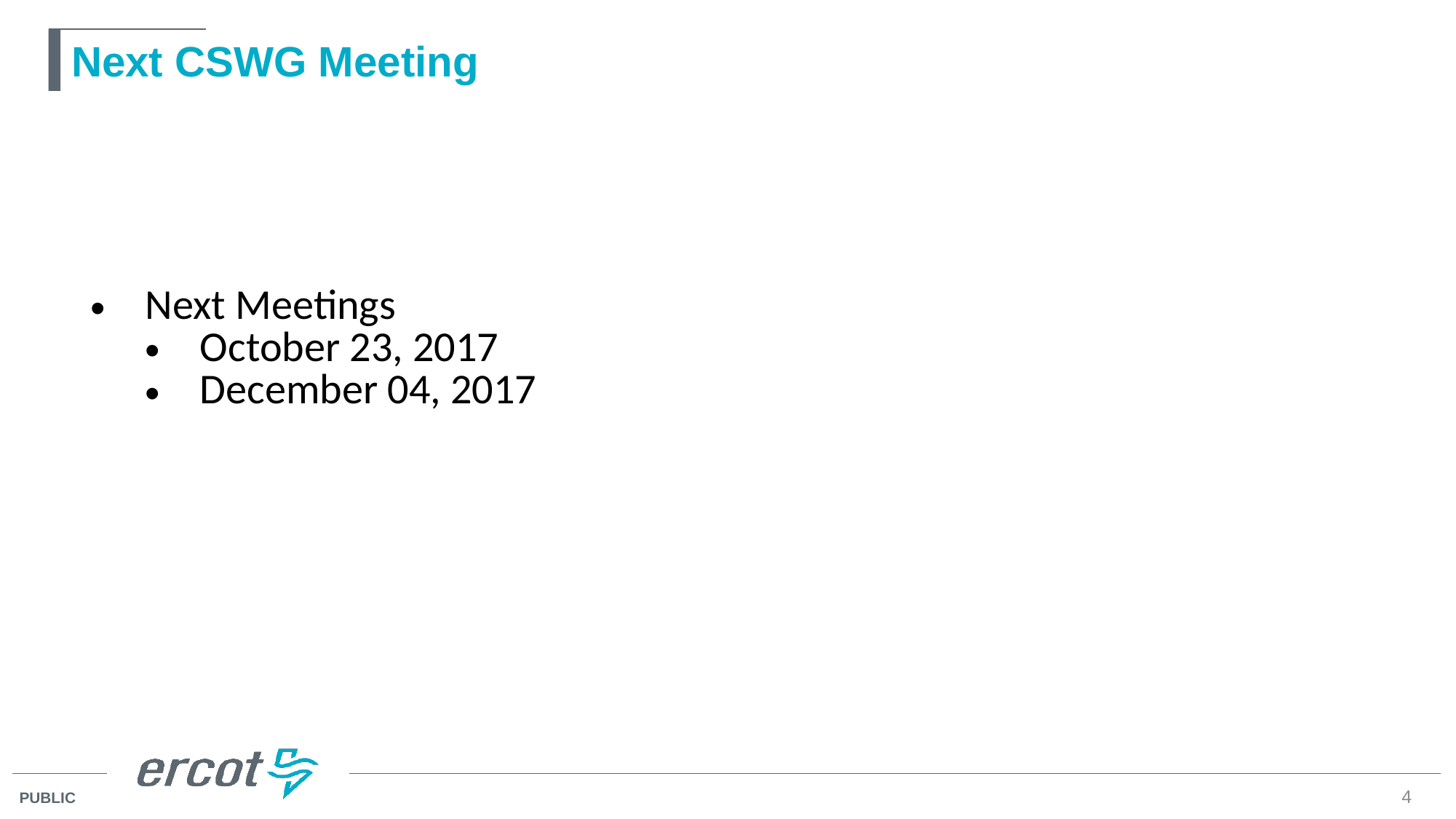

# Next CSWG Meeting
| Next Meetings October 23, 2017 December 04, 2017 |
| --- |
|  |
4